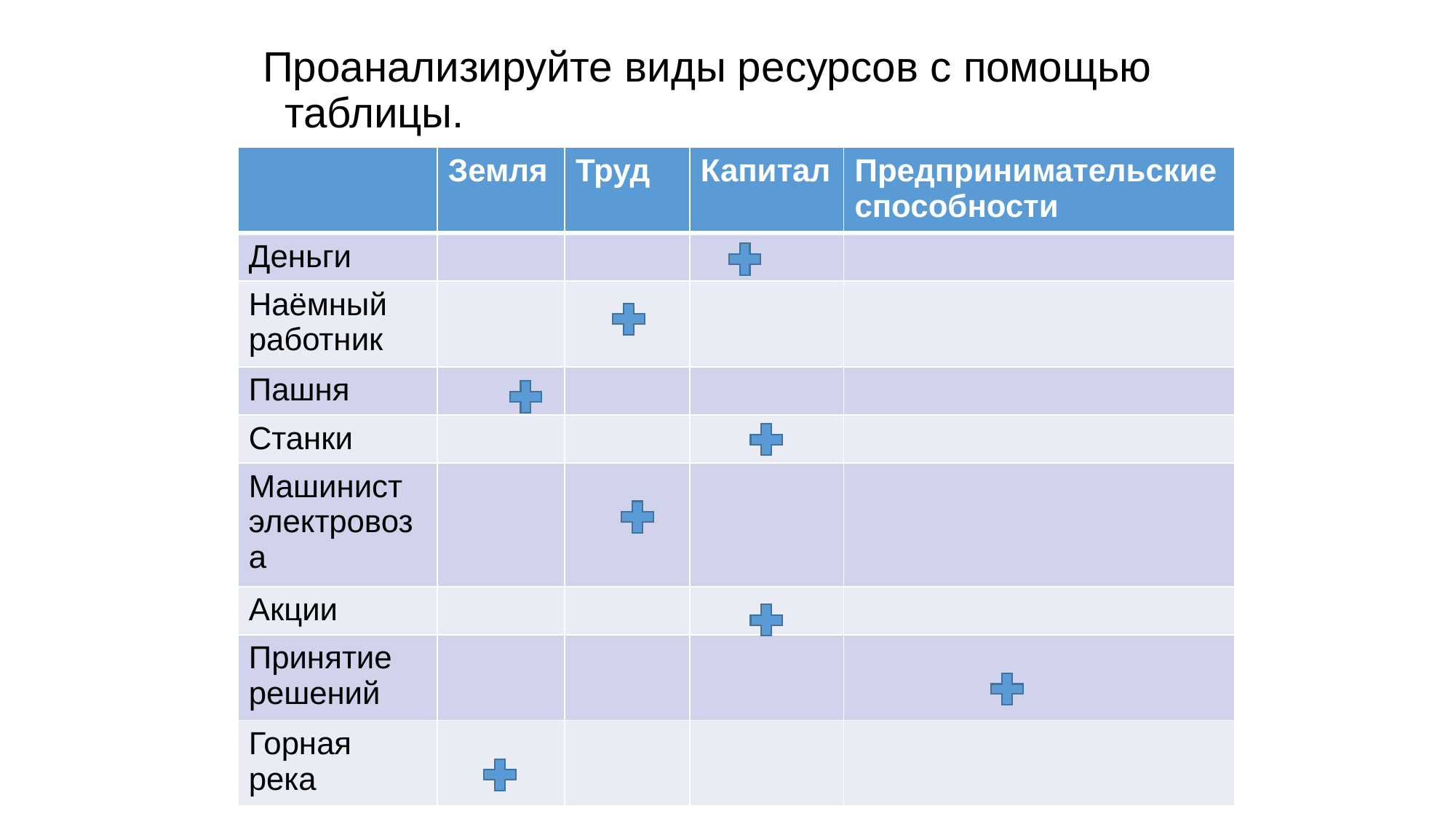

Проанализируйте виды ресурсов с помощью таблицы.
|  | Земля | Труд | Капитал | Предпринимательские способности |
| --- | --- | --- | --- | --- |
| Деньги |  |  |  |  |
| Наёмный работник |  |  |  |  |
| Пашня |  |  |  |  |
| Станки |  |  |  |  |
| Машинист электровоза |  |  |  |  |
| Акции |  |  |  |  |
| Принятие решений |  |  |  |  |
| Горная река |  |  |  |  |